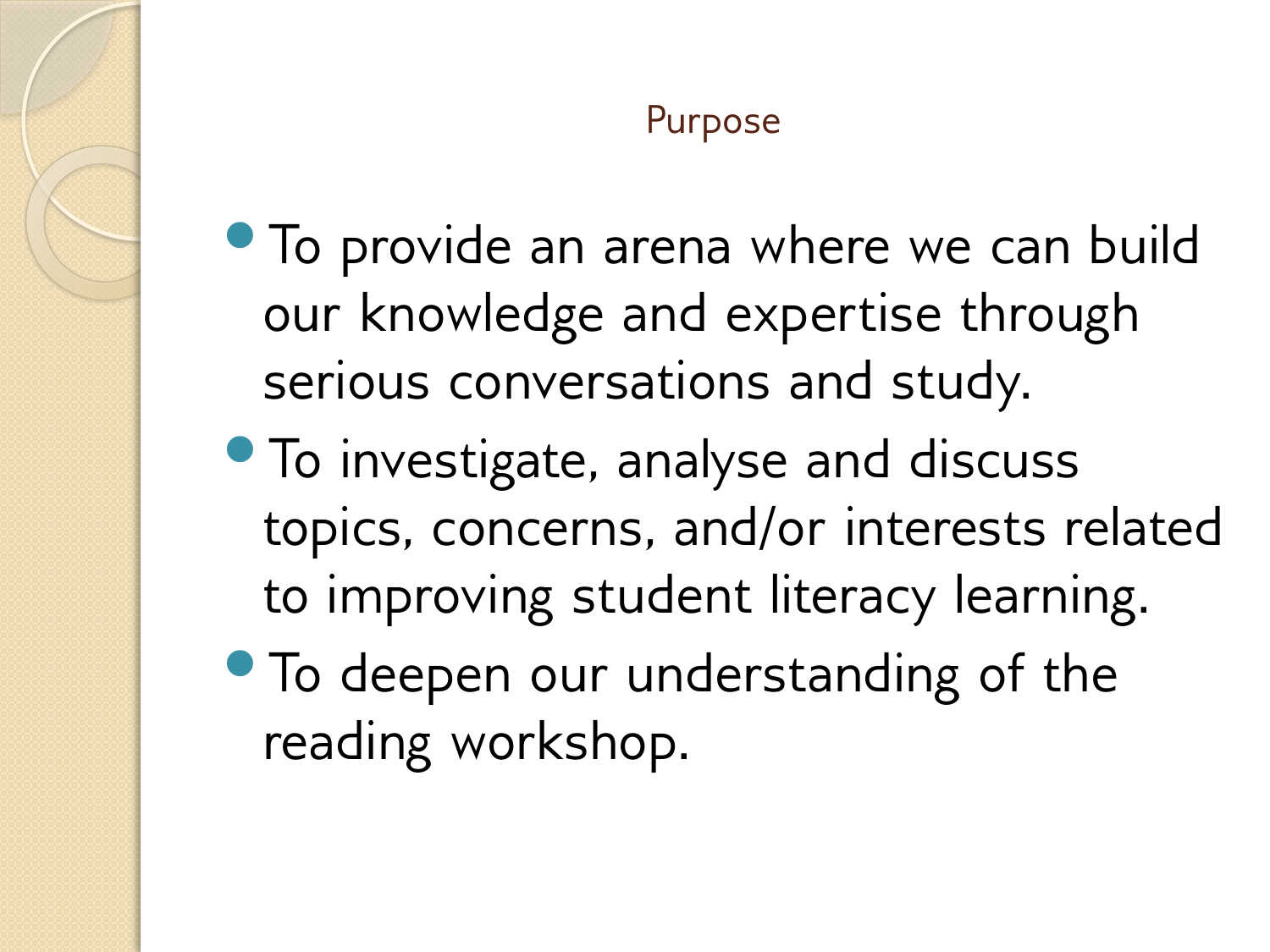

# Purpose
To provide an arena where we can build our knowledge and expertise through serious conversations and study.
To investigate, analyse and discuss topics, concerns, and/or interests related to improving student literacy learning.
To deepen our understanding of the reading workshop.